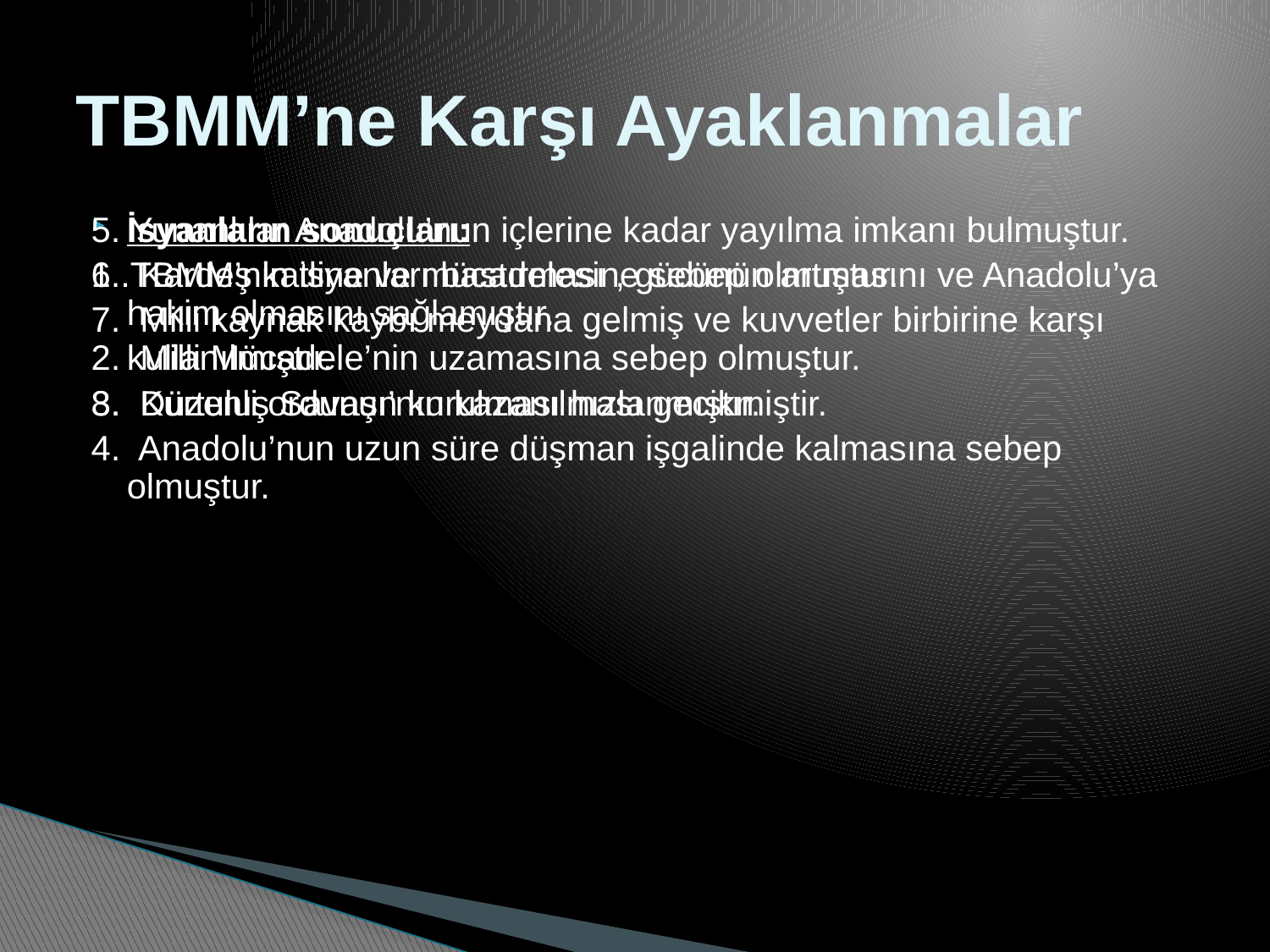

# TBMM’ne Karşı Ayaklanmalar
İsyanların sonuçları:
1 .TBMM’nin isyanları bastırması , gücünün artmasını ve Anadolu’ya hakim olmasını sağlamıştır.
2.  Milli Mücadele’nin uzamasına sebep olmuştur.
3.  Kurtuluş Savaşı’nın kazanılması gecikmiştir.
4.  Anadolu’nun uzun süre düşman işgalinde kalmasına sebep olmuştur.

5. Yunanlılar Anadolu’nun içlerine kadar yayılma imkanı bulmuştur.
6.  Kardeş katline ve mücadelesine sebep olmuştur.
7.  Milli kaynak kaybı meydana gelmiş ve kuvvetler birbirine karşı kullanılmıştır.
8.  Düzenli ordunun kurulması hızlanmıştır.